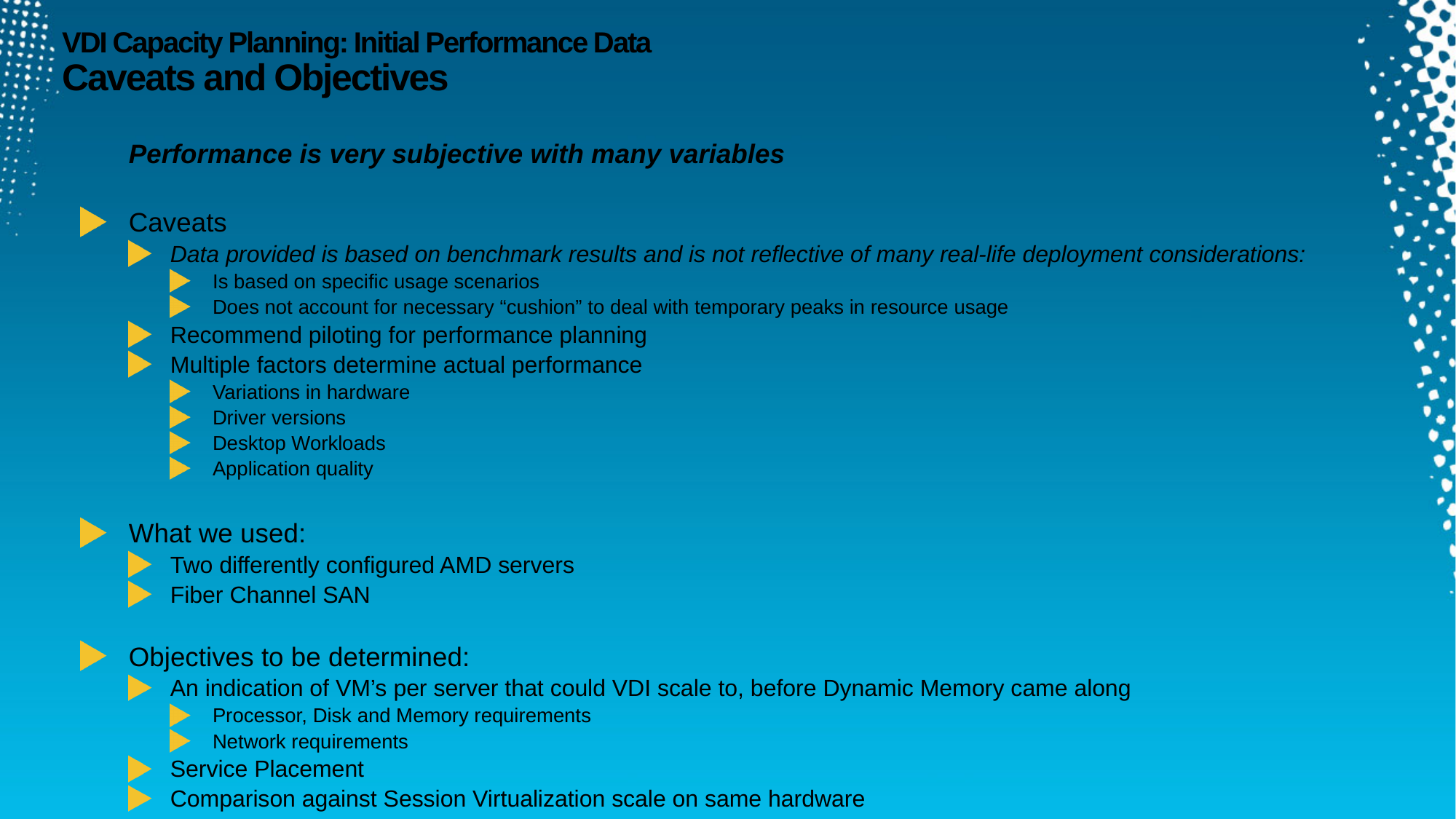

# VDI Capacity Planning: Initial Performance Data Caveats and Objectives
Performance is very subjective with many variables

Caveats
Data provided is based on benchmark results and is not reflective of many real-life deployment considerations:
Is based on specific usage scenarios
Does not account for necessary “cushion” to deal with temporary peaks in resource usage
Recommend piloting for performance planning
Multiple factors determine actual performance
Variations in hardware
Driver versions
Desktop Workloads
Application quality

What we used:
Two differently configured AMD servers
Fiber Channel SAN

Objectives to be determined:
An indication of VM’s per server that could VDI scale to, before Dynamic Memory came along
Processor, Disk and Memory requirements
Network requirements
Service Placement
Comparison against Session Virtualization scale on same hardware